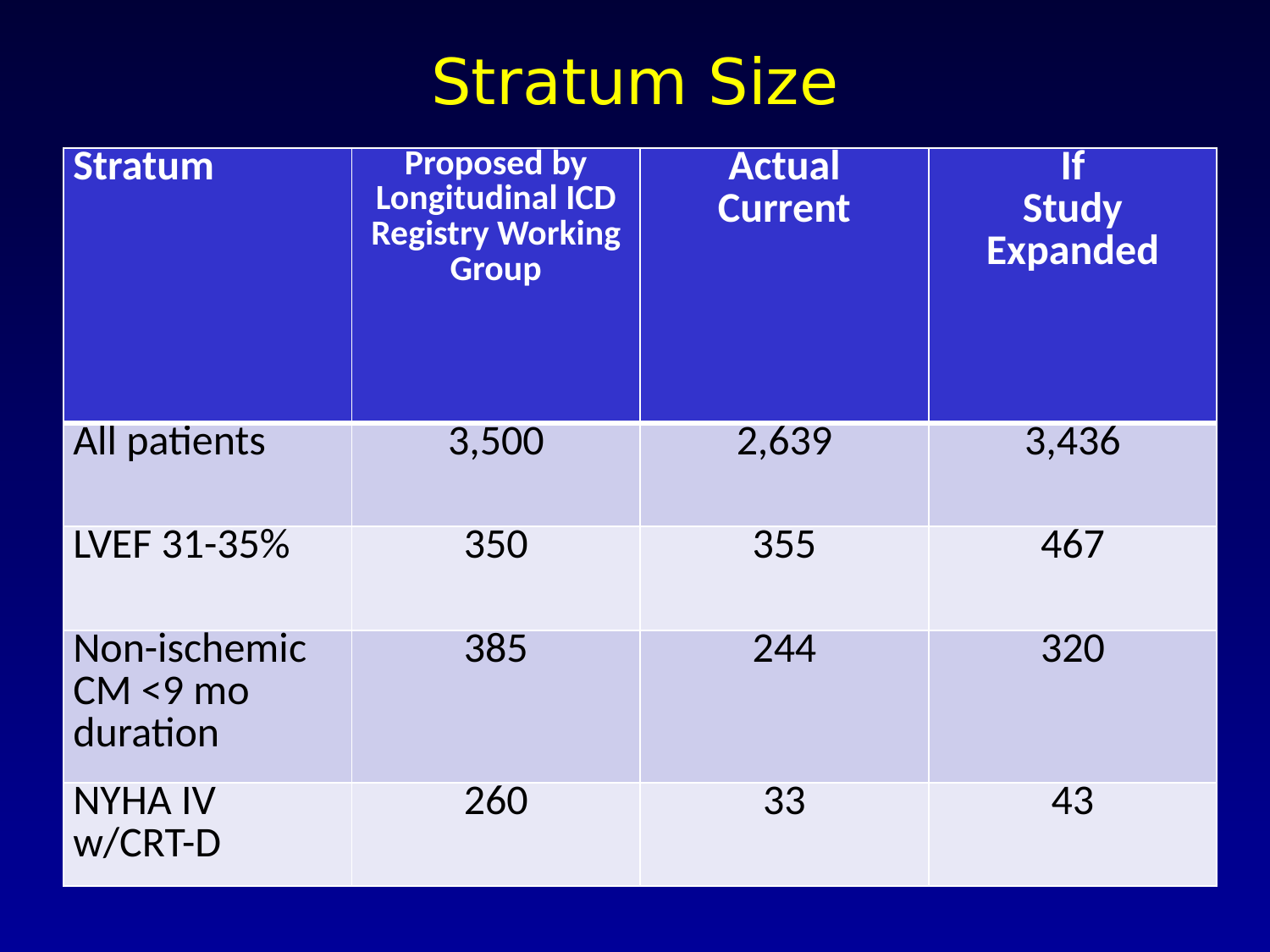

# Stratum Size
| Stratum | Proposed by Longitudinal ICD Registry Working Group | Actual Current | If Study Expanded |
| --- | --- | --- | --- |
| All patients | 3,500 | 2,639 | 3,436 |
| LVEF 31-35% | 350 | 355 | 467 |
| Non-ischemic CM <9 mo duration | 385 | 244 | 320 |
| NYHA IV w/CRT-D | 260 | 33 | 43 |